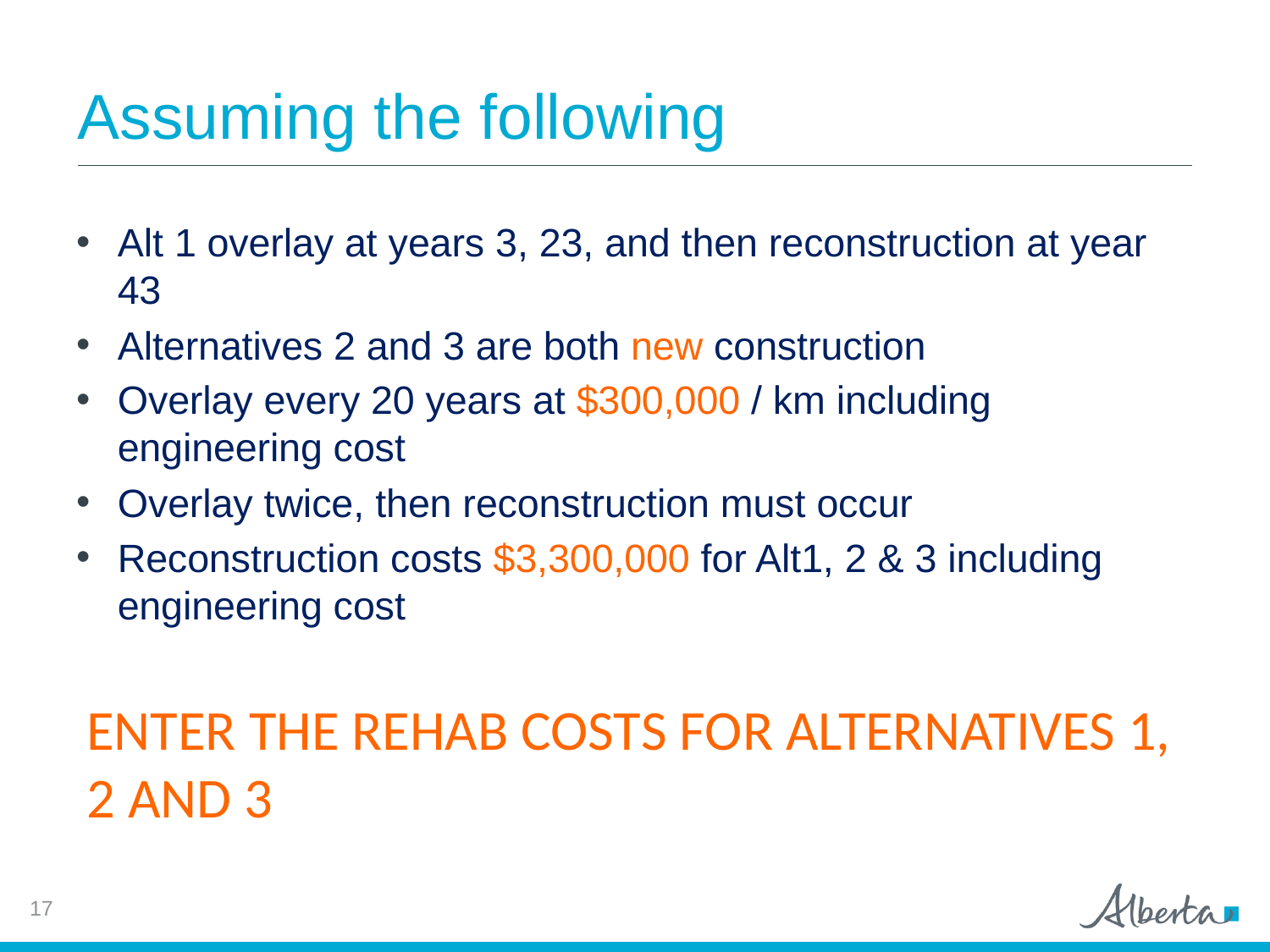

# Assuming the following
Alt 1 overlay at years 3, 23, and then reconstruction at year 43
Alternatives 2 and 3 are both new construction
Overlay every 20 years at $300,000 / km including engineering cost
Overlay twice, then reconstruction must occur
Reconstruction costs $3,300,000 for Alt1, 2 & 3 including engineering cost
ENTER the rehab costs for alternatives 1, 2 and 3
17